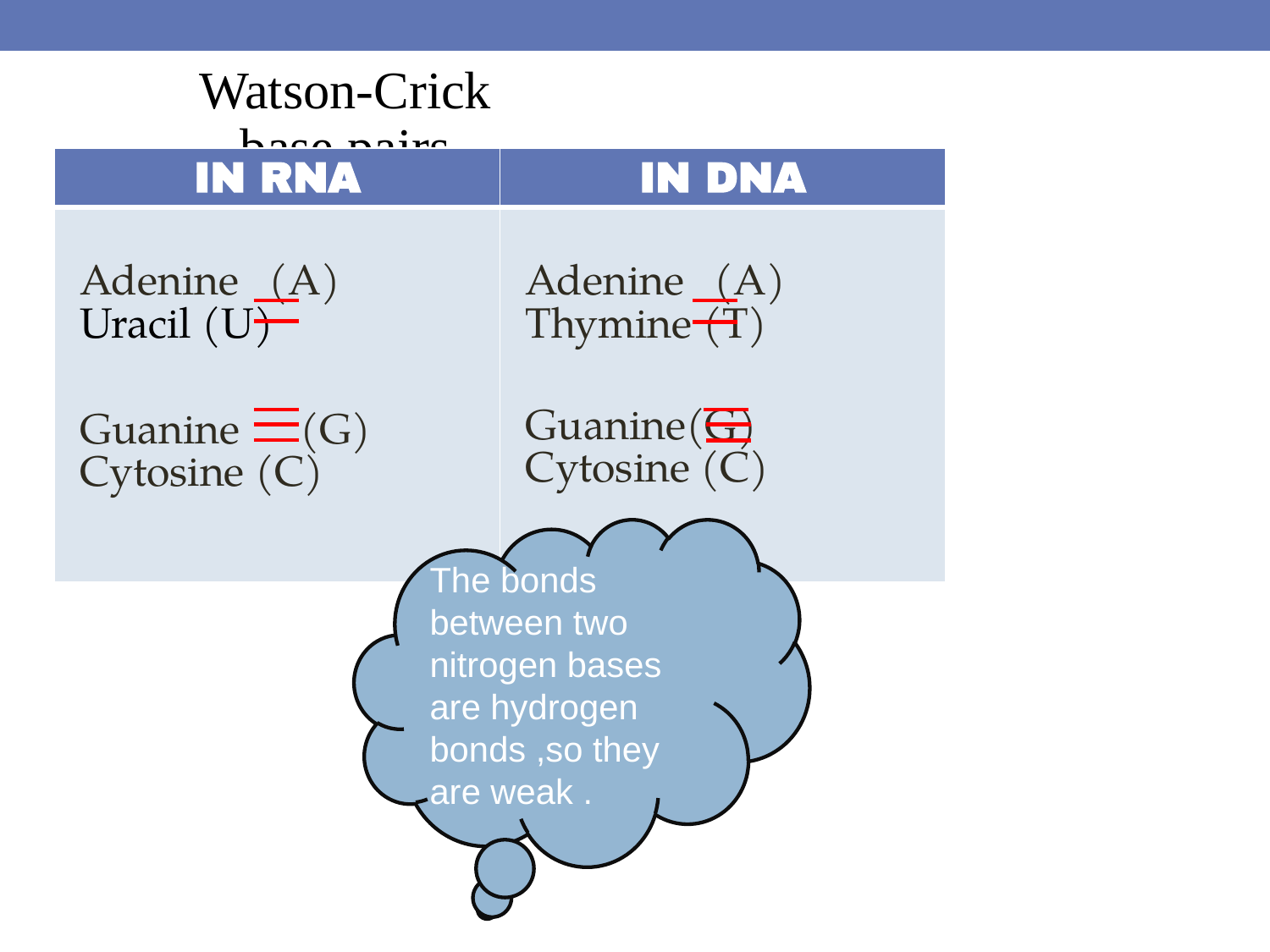

Watson-Crick base pairs
| IN RNA | IN DNA |
| --- | --- |
| Adenine (A) Uracil (U) Guanine (G) Cytosine (C) | Adenine (A) Thymine (T) Guanine(G) Cytosine (C) |
The bonds between two nitrogen bases are hydrogen bonds ,so they are weak .